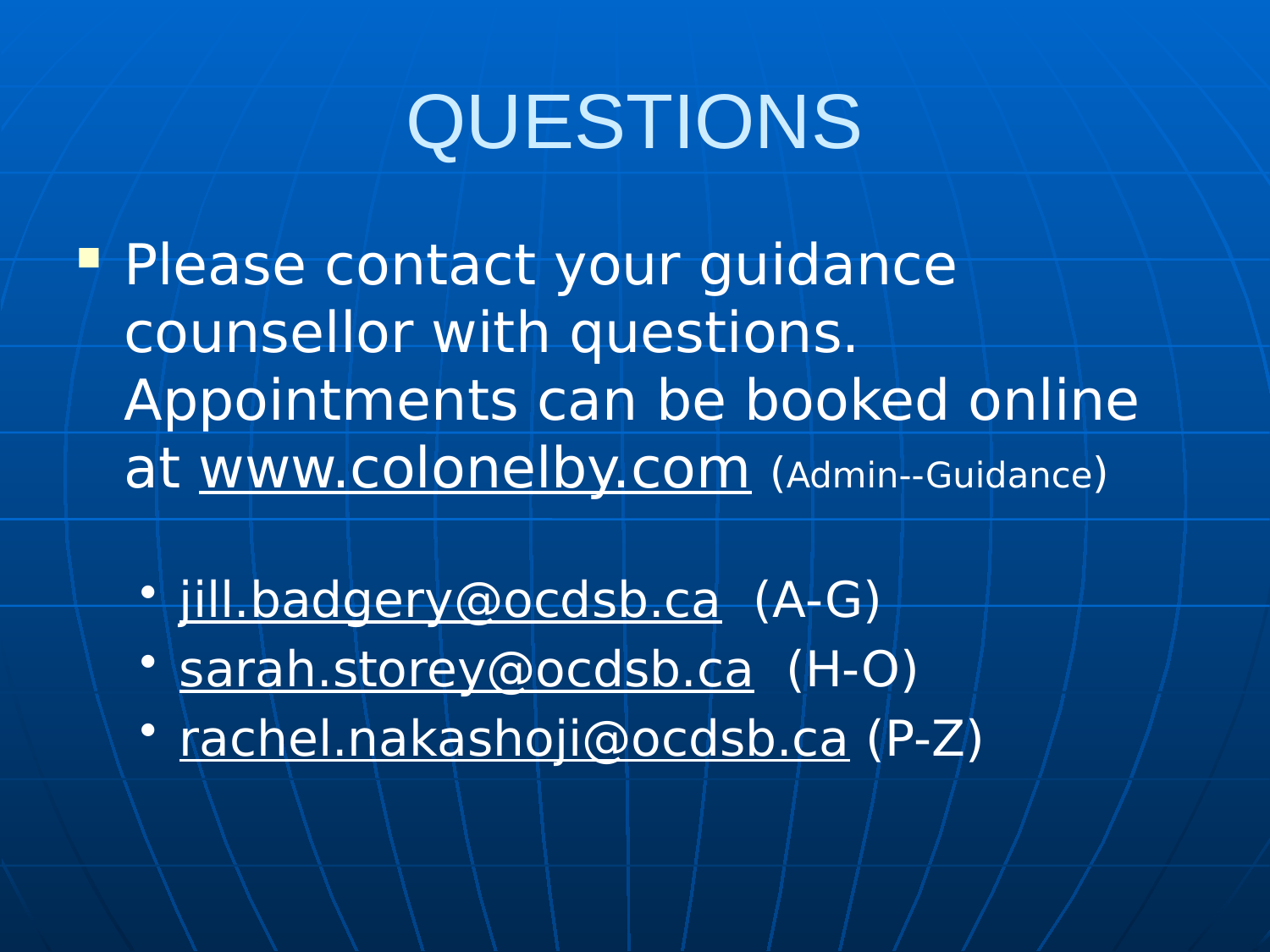

QUESTIONS
Please contact your guidance counsellor with questions. Appointments can be booked online at www.colonelby.com (Admin--Guidance)

jill.badgery@ocdsb.ca  (A-G)
sarah.storey@ocdsb.ca  (H-O)
rachel.nakashoji@ocdsb.ca (P-Z)